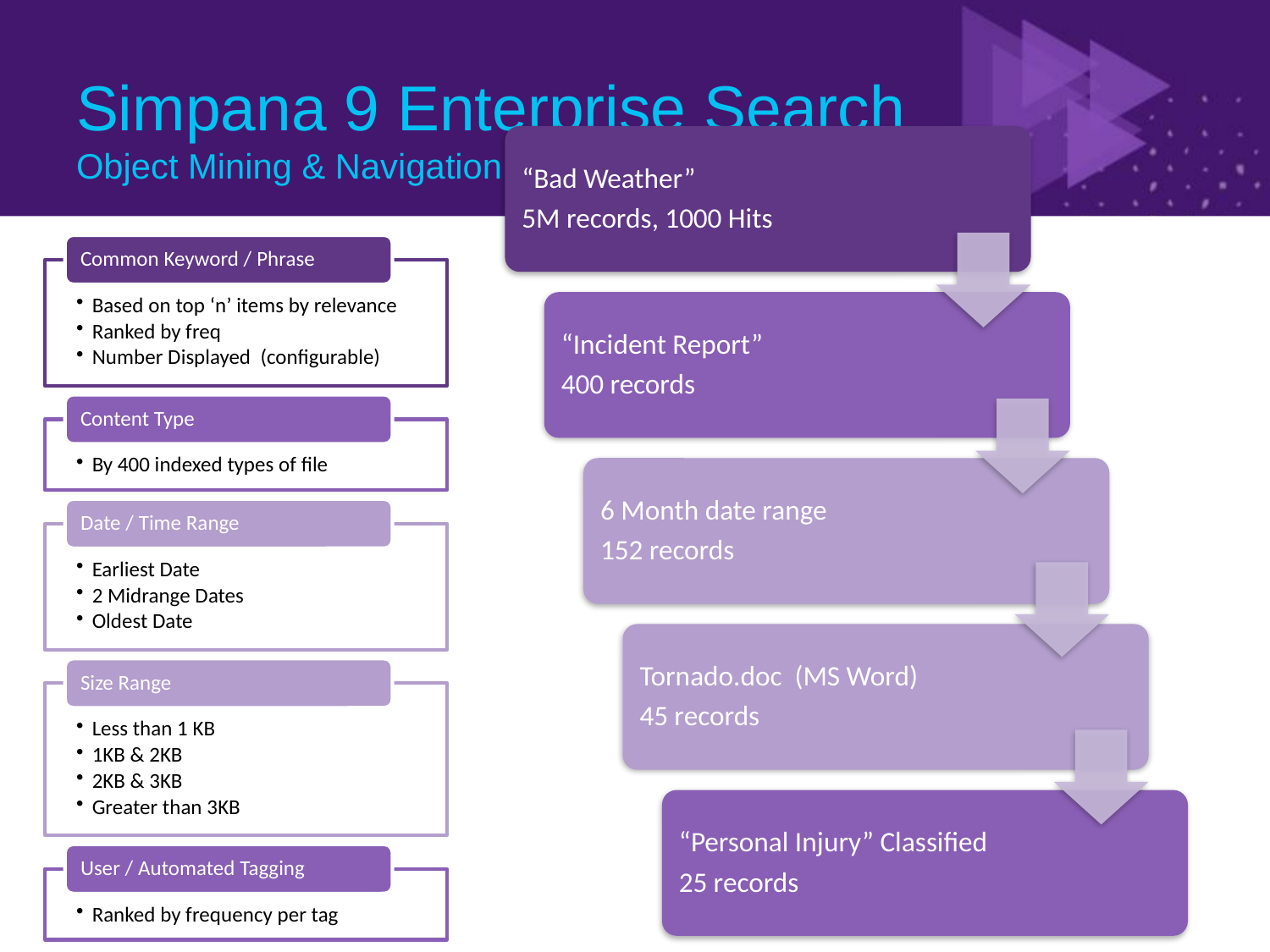

# Simpana 9 Enterprise Search Object Mining & Navigation
“Bad Weather”
5M records, 1000 Hits
“Incident Report”
400 records
6 Month date range
152 records
Tornado.doc  (MS Word)
45 records
“Personal Injury” Classified
25 records

Based on top ‘n’ items by relevance
Ranked by freq
Number Displayed  (configurable)
Common Keyword / Phrase
By 400 indexed types of file
Content Type
Earliest Date
2 Midrange Dates
Oldest Date
Date / Time Range
Less than 1 KB
1KB & 2KB
2KB & 3KB
Greater than 3KB
Size Range
Ranked by frequency per tag
User / Automated Tagging